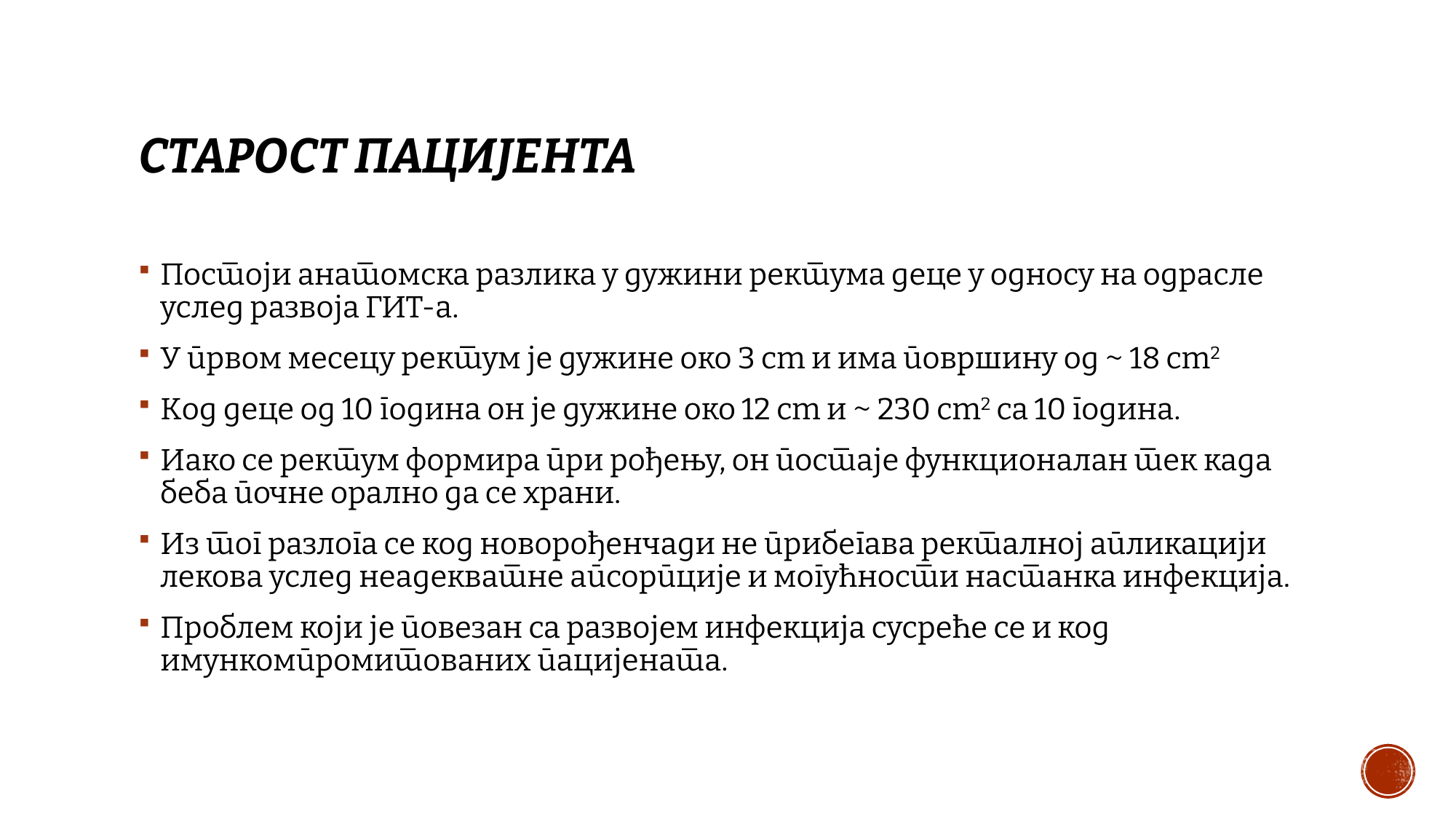

# Старост пацијента
Постоји анатомска разлика у дужини ректума деце у односу на одрасле услед развоја ГИТ-а.
У првом месецу ректум је дужине око 3 cm и има површину од ~ 18 cm2
Код деце од 10 година он је дужине око 12 cm и ~ 230 cm2 са 10 година.
Иако се ректум формира при рођењу, он постаје функционалан тек када беба почне орално да се храни.
Из тог разлога се код новорођенчади не прибегава ректалној апликацији лекова услед неадекватне апсорпције и могућности настанка инфекција.
Проблем који је повезан са развојем инфекција сусреће се и код имункомпромитованих пацијената.